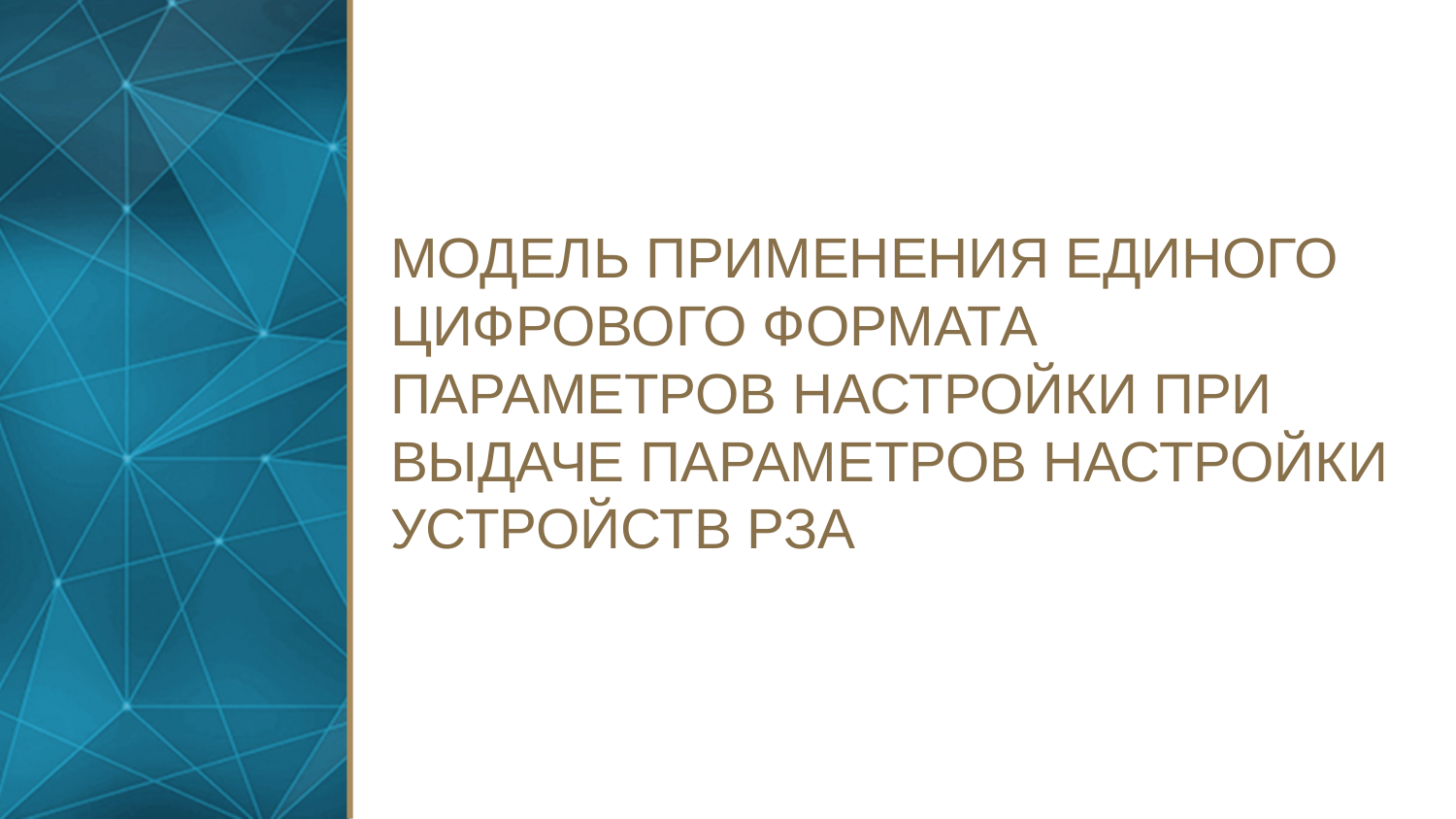

# Модель применения единого цифрового формата параметров настройки при выдаче параметров настройки устройств РЗА